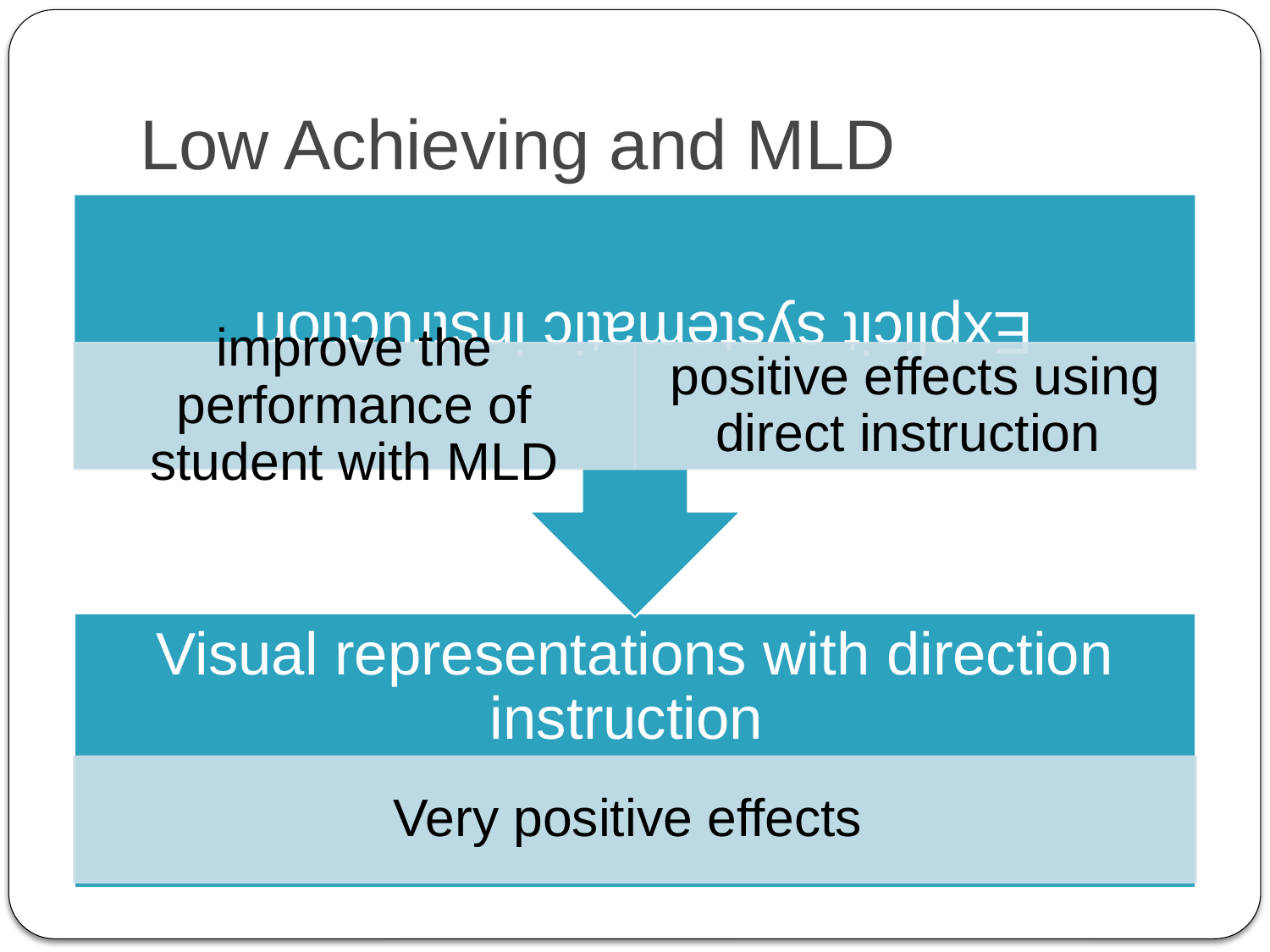

# Low Achieving and MLD
Visual representations with direction instruction
Very positive effects
Explicit systematic instruction
improve the performance of student with MLD
positive effects using direct instruction